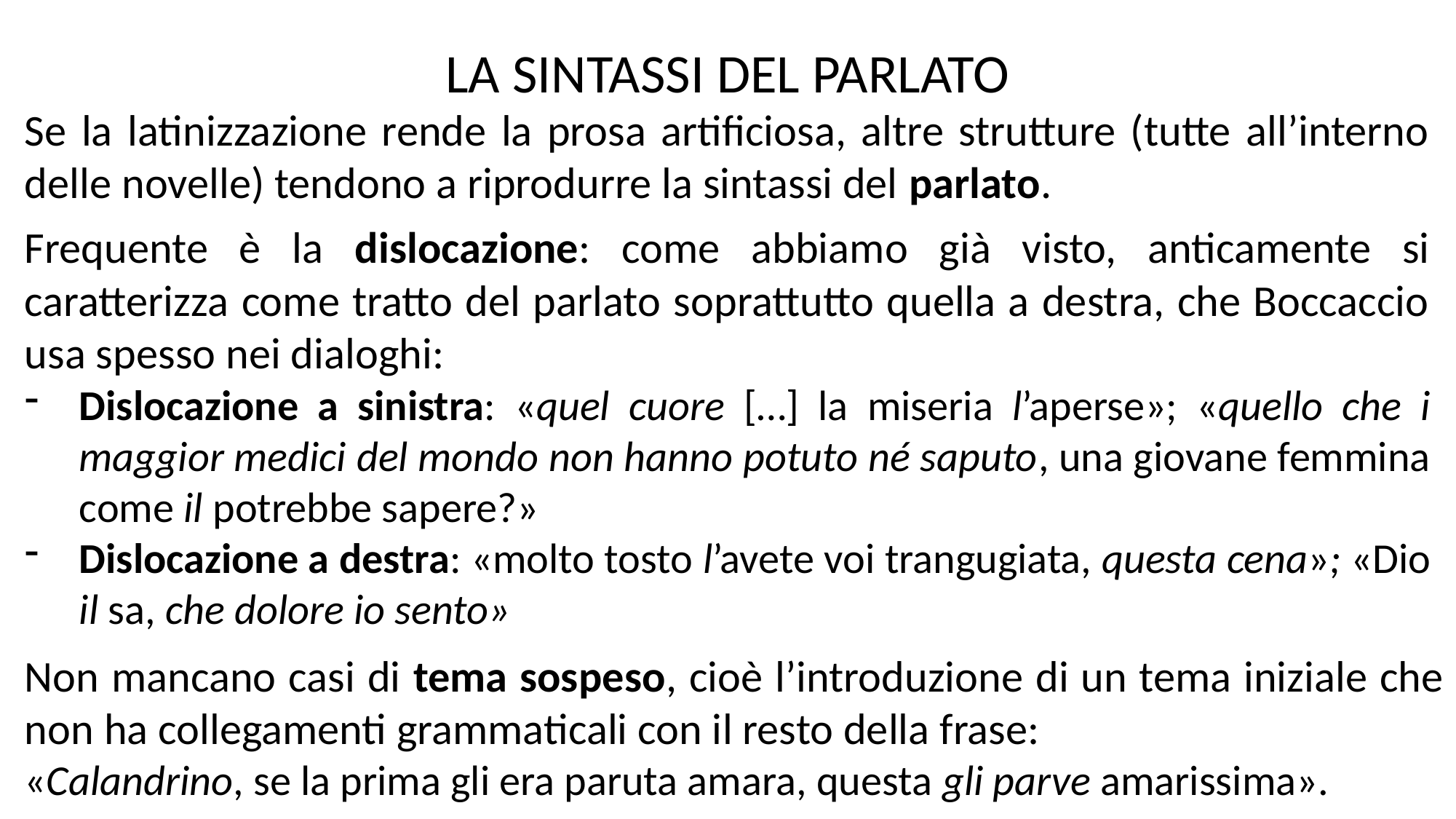

LA SINTASSI DEL PARLATO
Se la latinizzazione rende la prosa artificiosa, altre strutture (tutte all’interno delle novelle) tendono a riprodurre la sintassi del parlato.
Frequente è la dislocazione: come abbiamo già visto, anticamente si caratterizza come tratto del parlato soprattutto quella a destra, che Boccaccio usa spesso nei dialoghi:
Dislocazione a sinistra: «quel cuore […] la miseria l’aperse»; «quello che i maggior medici del mondo non hanno potuto né saputo, una giovane femmina come il potrebbe sapere?»
Dislocazione a destra: «molto tosto l’avete voi trangugiata, questa cena»; «Dio il sa, che dolore io sento»
Non mancano casi di tema sospeso, cioè l’introduzione di un tema iniziale che non ha collegamenti grammaticali con il resto della frase:
«Calandrino, se la prima gli era paruta amara, questa gli parve amarissima».